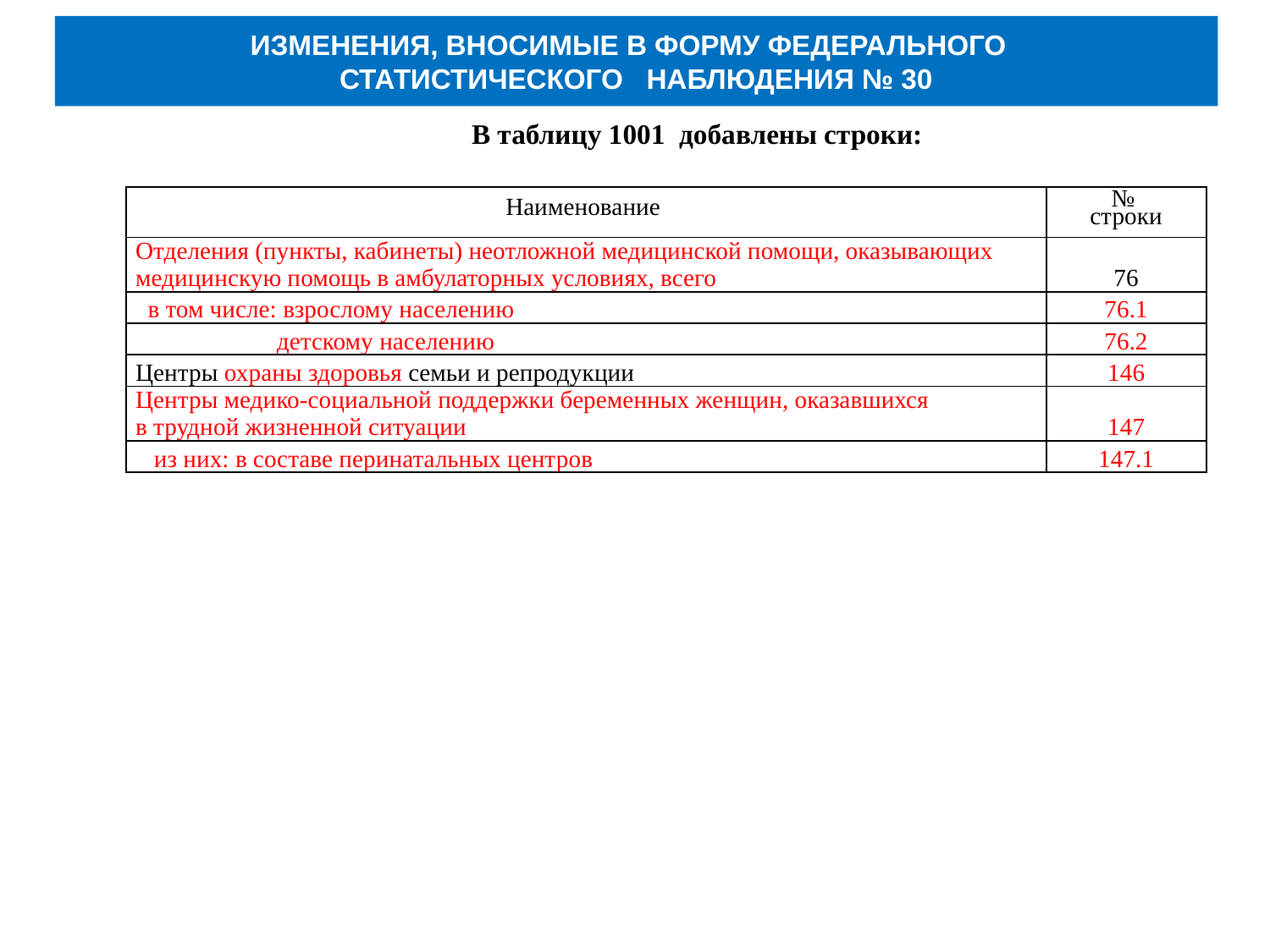

ИЗМЕНЕНИЯ, ВНОСИМЫЕ В ФОРМУ ФЕДЕРАЛЬНОГО
СТАТИСТИЧЕСКОГО   НАБЛЮДЕНИЯ № 30

В таблицу 1001  добавлены строки:

| Наименование | № строки |
| --- | --- |
| Отделения (пункты, кабинеты) неотложной медицинской помощи, оказывающих медицинскую помощь в амбулаторных условиях, всего | 76 |
| в том числе: взрослому населению | 76.1 |
| детскому населению | 76.2 |
| Центры охраны здоровья семьи и репродукции | 146 |
| Центры медико-социальной поддержки беременных женщин, оказавшихся в трудной жизненной ситуации | 147 |
| из них: в составе перинатальных центров | 147.1 |